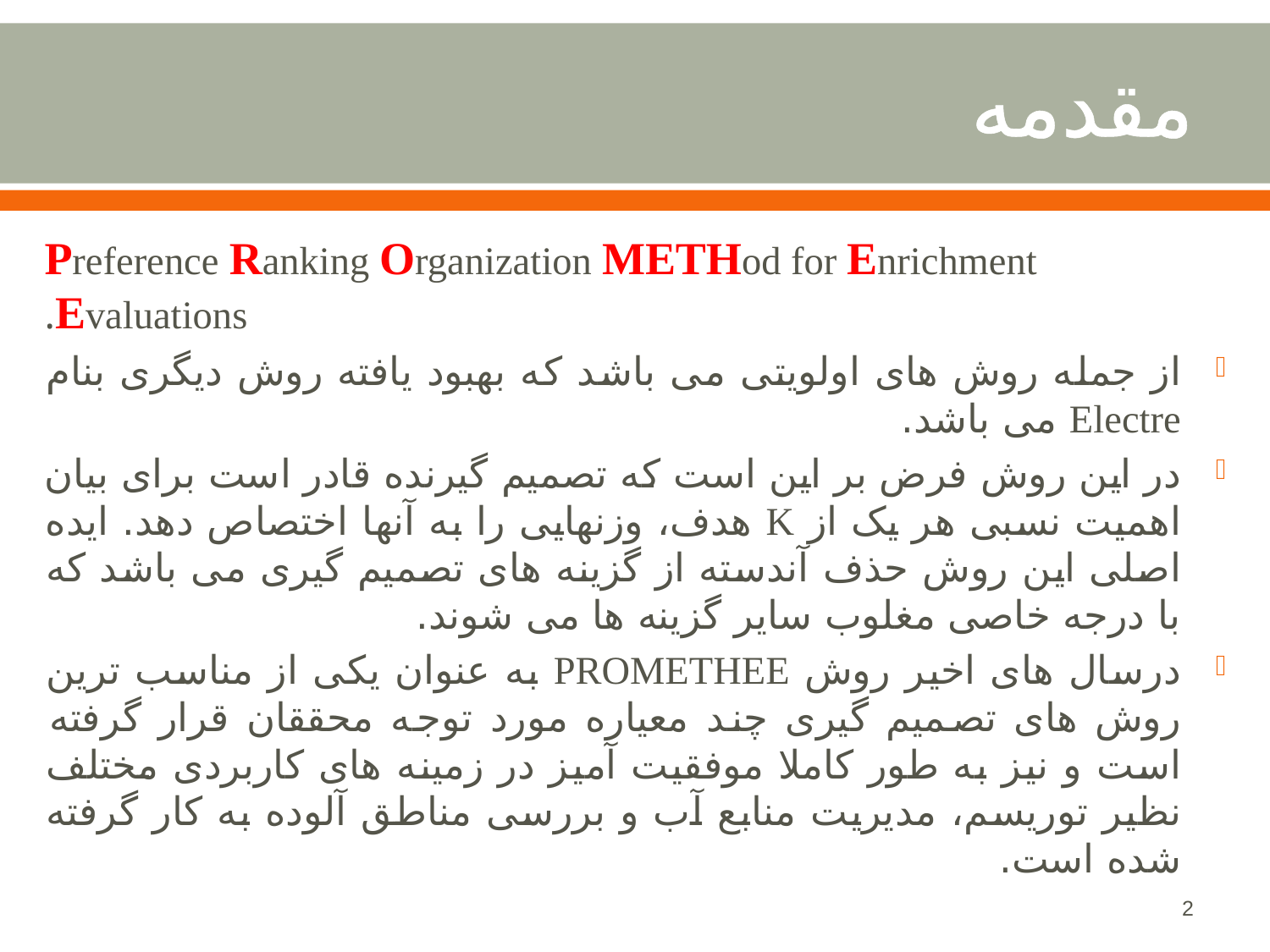

# مقدمه
Preference Ranking Organization METHod for Enrichment Evaluations.
از جمله روش های اولویتی می باشد که بهبود یافته روش دیگری بنام Electre می باشد.
در این روش فرض بر این است که تصمیم گیرنده قادر است برای بیان اهمیت نسبی هر یک از K هدف، وزنهایی را به آنها اختصاص دهد. ایده اصلی این روش حذف آندسته از گزینه های تصمیم گیری می باشد که با درجه خاصی مغلوب سایر گزینه ها می شوند.
درسال های اخیر روش PROMETHEE به عنوان یکی از مناسب ترین روش های تصمیم گیری چند معیاره مورد توجه محققان قرار گرفته است و نیز به طور کاملا موفقیت آمیز در زمینه های کاربردی مختلف نظیر توریسم، مدیریت منابع آب و بررسی مناطق آلوده به کار گرفته شده است.

2